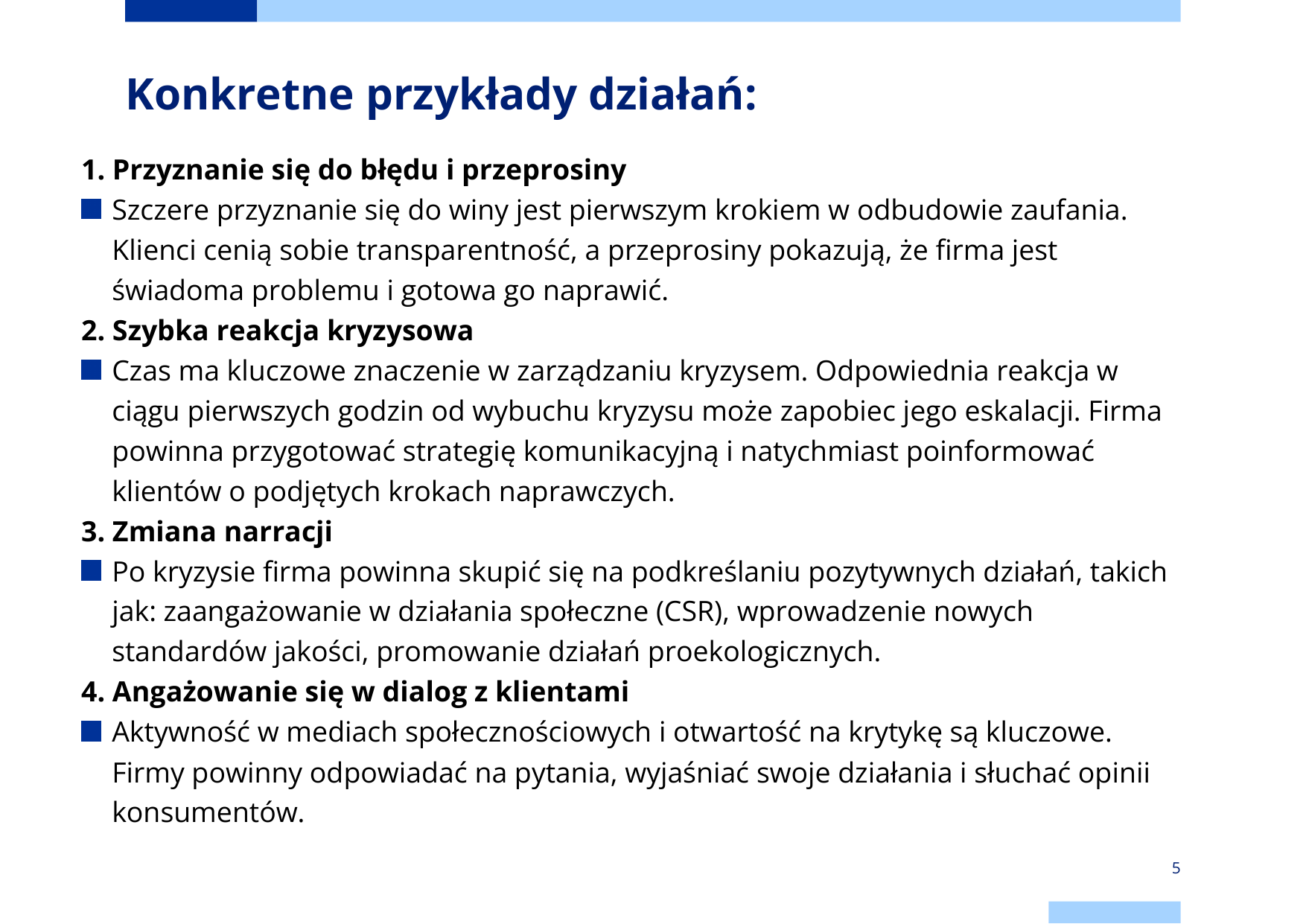

# Konkretne przykłady działań:
1. Przyznanie się do błędu i przeprosiny
Szczere przyznanie się do winy jest pierwszym krokiem w odbudowie zaufania. Klienci cenią sobie transparentność, a przeprosiny pokazują, że firma jest świadoma problemu i gotowa go naprawić.
2. Szybka reakcja kryzysowa
Czas ma kluczowe znaczenie w zarządzaniu kryzysem. Odpowiednia reakcja w ciągu pierwszych godzin od wybuchu kryzysu może zapobiec jego eskalacji. Firma powinna przygotować strategię komunikacyjną i natychmiast poinformować klientów o podjętych krokach naprawczych.
3. Zmiana narracji
Po kryzysie firma powinna skupić się na podkreślaniu pozytywnych działań, takich jak: zaangażowanie w działania społeczne (CSR), wprowadzenie nowych standardów jakości, promowanie działań proekologicznych.
4. Angażowanie się w dialog z klientami
Aktywność w mediach społecznościowych i otwartość na krytykę są kluczowe. Firmy powinny odpowiadać na pytania, wyjaśniać swoje działania i słuchać opinii konsumentów.

5